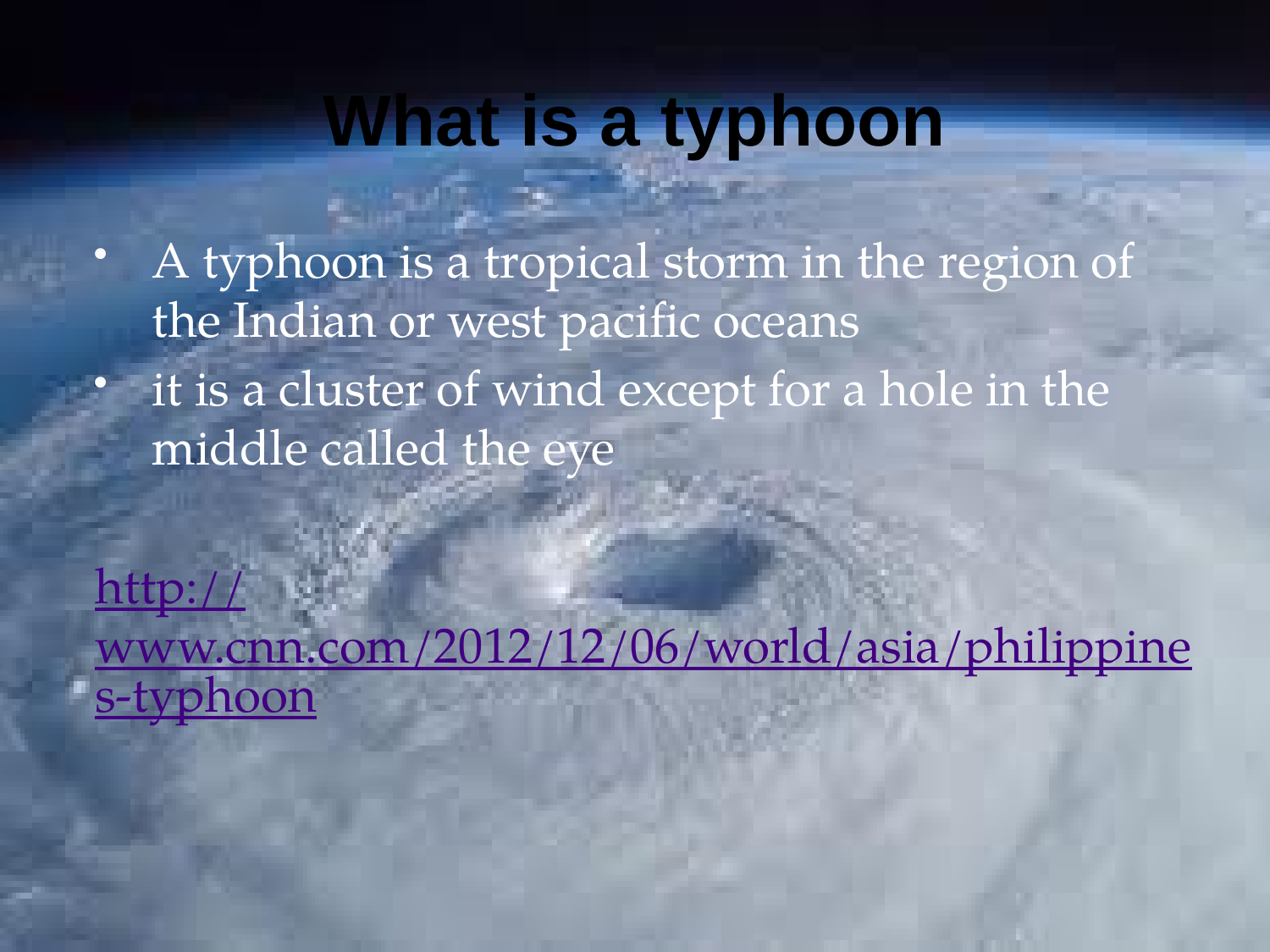

# What is a typhoon
A typhoon is a tropical storm in the region of the Indian or west pacific oceans
it is a cluster of wind except for a hole in the middle called the eye

http://www.cnn.com/2012/12/06/world/asia/philippines-typhoon